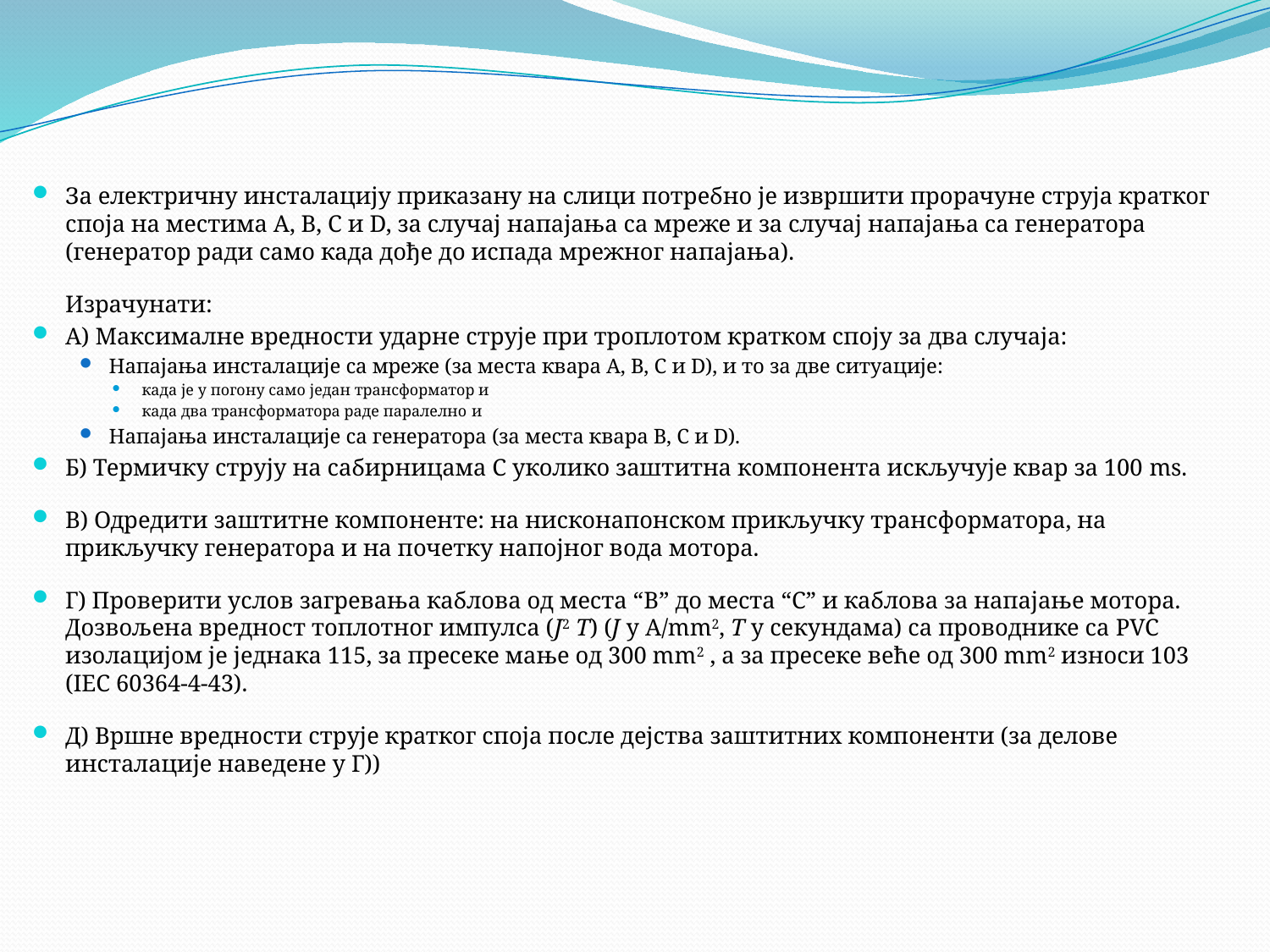

За електричну инсталацију приказану на слици потребно је извршити прорачуне струја кратког споја на местима A, B, C и D, за случај напајања са мреже и за случај напајања са генератора (генератор ради само када дође до испада мрежног напајања).

	Израчунати:
А) Максималне вредности ударне струје при троплотом кратком споју за два случаја:
Напајања инсталацијe са мреже (за места квара A, B, C и D), и то за две ситуације:
када је у погону само један трансформатор и
када два трансформатора раде паралелно и
Напајања инсталације са генератора (за места квара B, C и D).
Б) Термичку струју на сабирницама C уколико заштитна компонента искључује квар за 100 ms.

В) Одредити заштитне компоненте: на нисконапонском прикључку трансформатора, на прикључку генератора и на почетку напојног вода мотора.

Г) Проверити услов загревања каблова од места “B” до места “C” и каблова за напајање мотора. Дозвољена вредност топлотног импулса (Ј2 Т) (Ј у А/mm2, Т у секундама) са проводнике са PVC изолацијом је једнака 115, за пресеке мање од 300 mm2 , а за пресеке веће од 300 mm2 износи 103 (IEC 60364-4-43).

Д) Вршне вредности струје кратког споја после дејства заштитних компоненти (за делове инсталације наведене у Г))